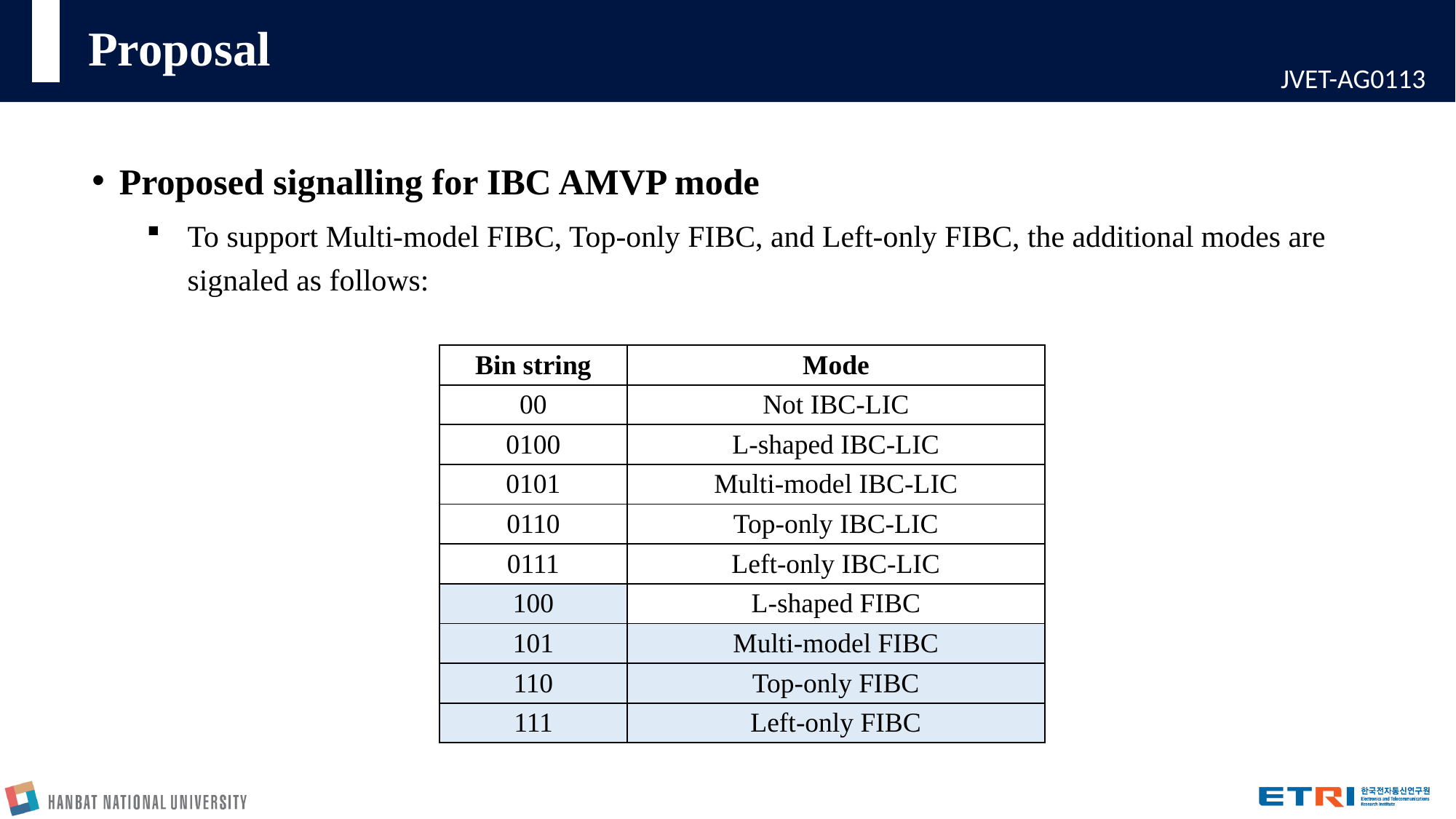

# Proposal
Proposed signalling for IBC AMVP mode
To support Multi-model FIBC, Top-only FIBC, and Left-only FIBC, the additional modes are signaled as follows:
| Bin string | Mode |
| --- | --- |
| 00 | Not IBC-LIC |
| 0100 | L-shaped IBC-LIC |
| 0101 | Multi-model IBC-LIC |
| 0110 | Top-only IBC-LIC |
| 0111 | Left-only IBC-LIC |
| 100 | L-shaped FIBC |
| 101 | Multi-model FIBC |
| 110 | Top-only FIBC |
| 111 | Left-only FIBC |